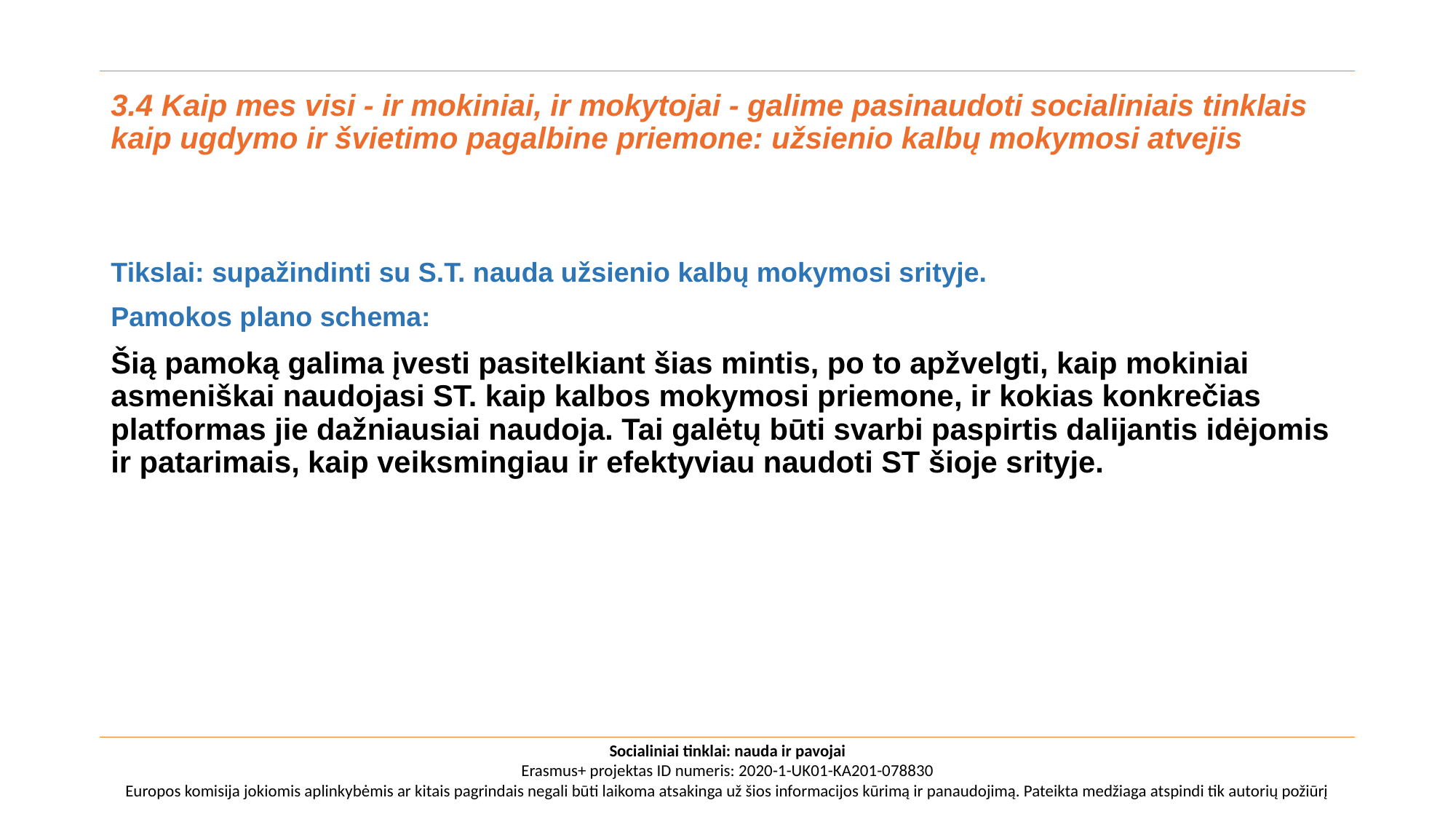

# 3.4 Kaip mes visi - ir mokiniai, ir mokytojai - galime pasinaudoti socialiniais tinklais kaip ugdymo ir švietimo pagalbine priemone: užsienio kalbų mokymosi atvejis

Tikslai: supažindinti su S.T. nauda užsienio kalbų mokymosi srityje.
Pamokos plano schema:
Šią pamoką galima įvesti pasitelkiant šias mintis, po to apžvelgti, kaip mokiniai asmeniškai naudojasi ST. kaip kalbos mokymosi priemone, ir kokias konkrečias platformas jie dažniausiai naudoja. Tai galėtų būti svarbi paspirtis dalijantis idėjomis ir patarimais, kaip veiksmingiau ir efektyviau naudoti ST šioje srityje.

Socialiniai tinklai: nauda ir pavojai
Erasmus+ projektas ID numeris: 2020-1-UK01-KA201-078830
Europos komisija jokiomis aplinkybėmis ar kitais pagrindais negali būti laikoma atsakinga už šios informacijos kūrimą ir panaudojimą. Pateikta medžiaga atspindi tik autorių požiūrį